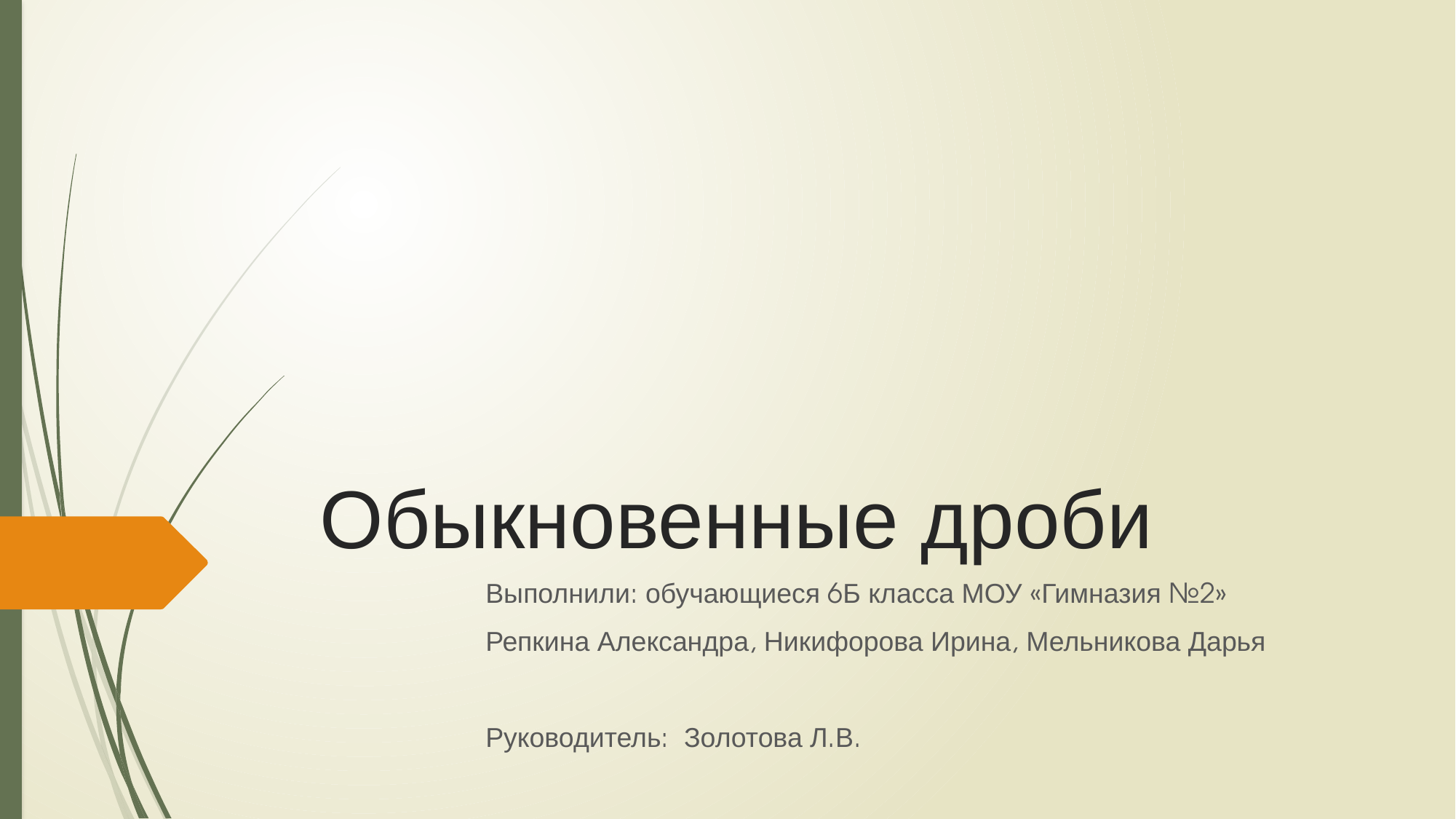

# Обыкновенные дроби
Выполнили: обучающиеся 6Б класса МОУ «Гимназия №2»
Репкина Александра, Никифорова Ирина, Мельникова Дарья

Руководитель:  Золотова Л.В.